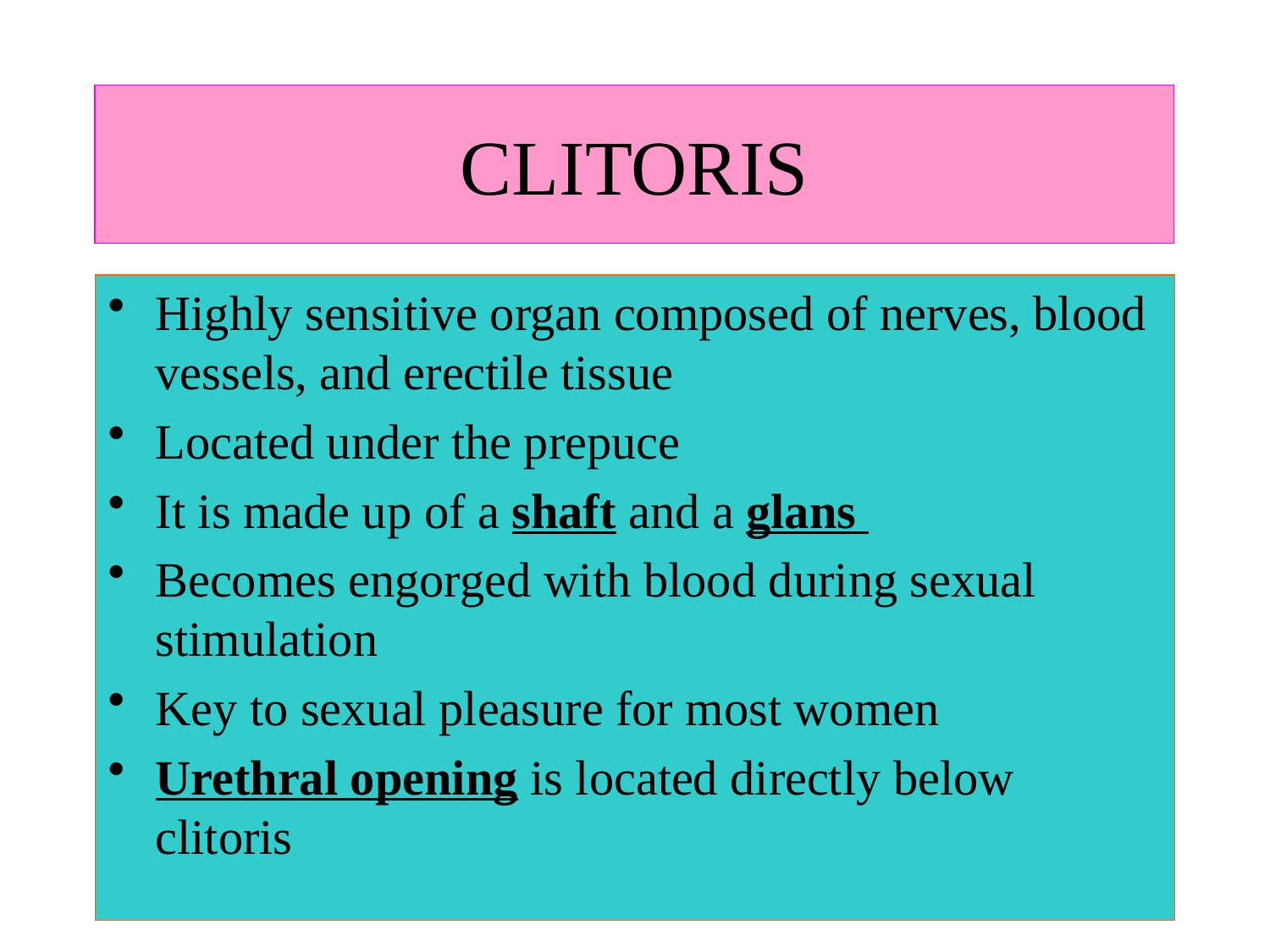

# CLITORIS
Highly sensitive organ composed of nerves, blood vessels, and erectile tissue
Located under the prepuce
It is made up of a shaft and a glans
Becomes engorged with blood during sexual stimulation
Key to sexual pleasure for most women
Urethral opening is located directly below clitoris